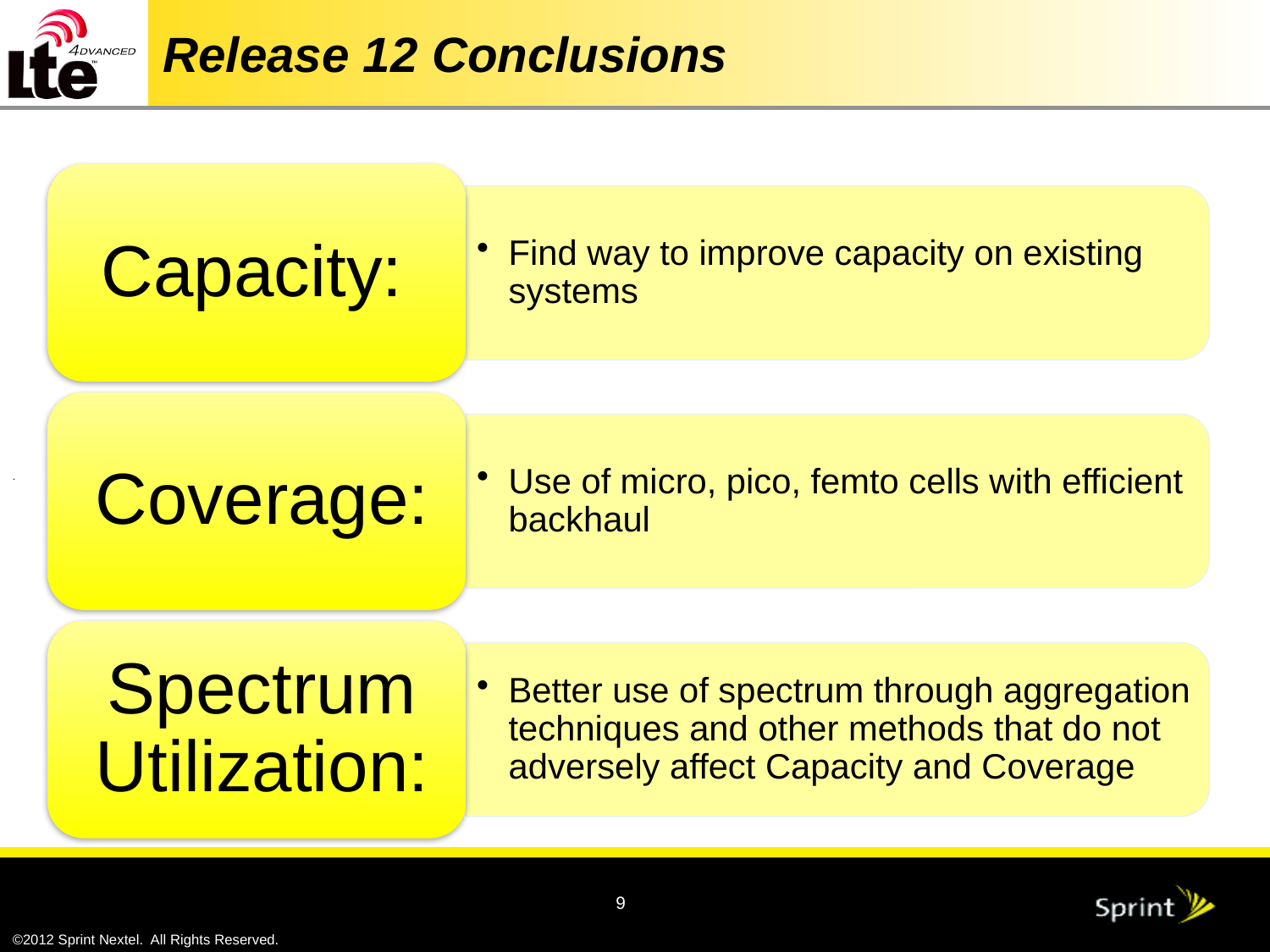

# Release 12 Conclusions
Find way to improve capacity on existing systems
Capacity:
Use of micro, pico, femto cells with efficient backhaul
Coverage:
Better use of spectrum through aggregation techniques and other methods that do not adversely affect Capacity and Coverage
Spectrum Utilization: